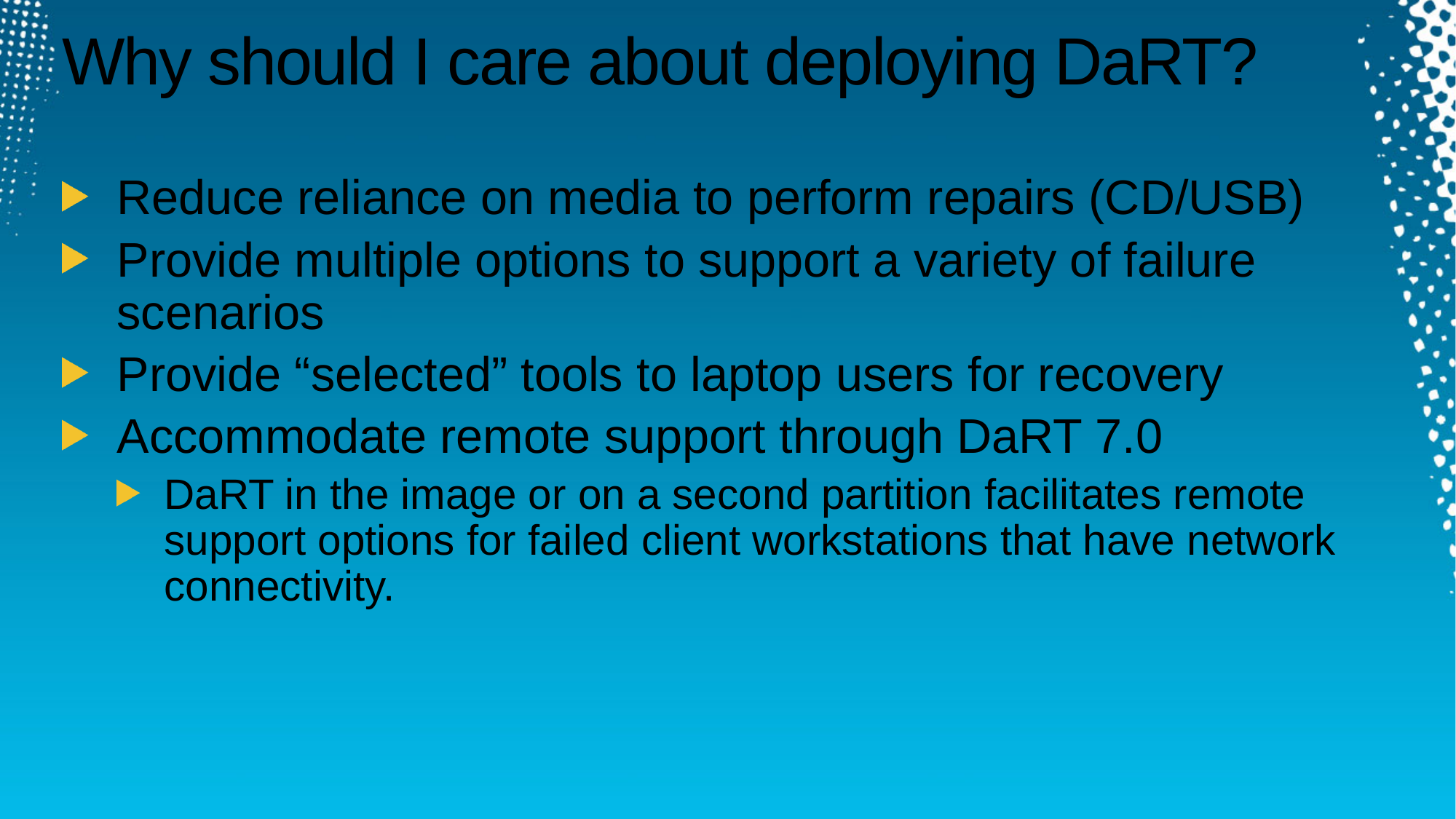

# Why should I care about deploying DaRT?
Reduce reliance on media to perform repairs (CD/USB)
Provide multiple options to support a variety of failure scenarios
Provide “selected” tools to laptop users for recovery
Accommodate remote support through DaRT 7.0
DaRT in the image or on a second partition facilitates remote support options for failed client workstations that have network connectivity.